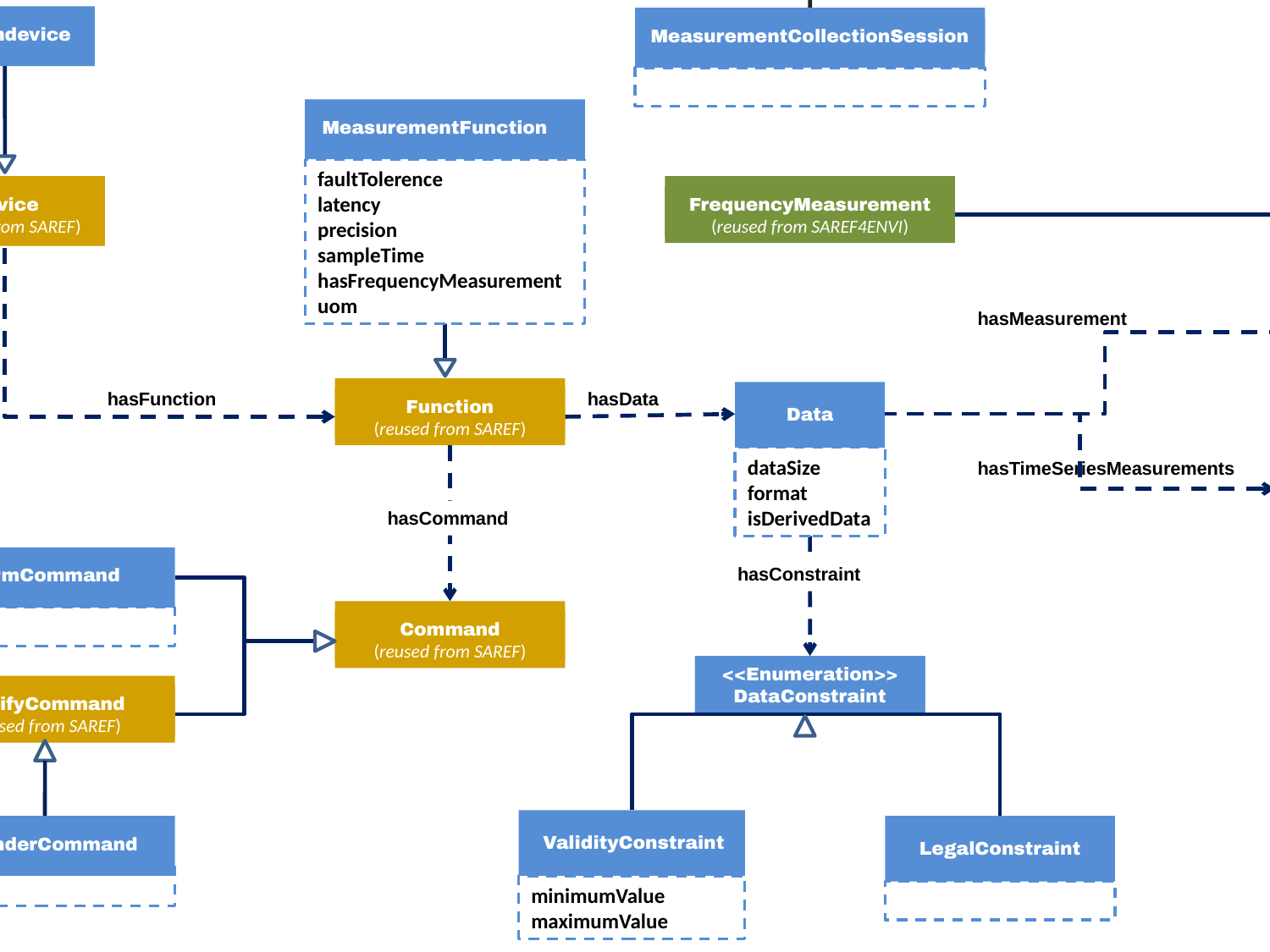

HealthActor
hasParticipant

Healthdevice

MeasurementCollectionSession

MeasurementFunction

faultTolerence
latency
precision
sampleTime
hasFrequencyMeasurement
uom

FrequencyMeasurement
(reused from SAREF4ENVI)
Device
(reused from SAREF)

hasMeasurement
Measurement
(reused from SAREF)

Function
(reused from SAREF)
hasFunction
hasData

Data
dataSize
format
isDerivedData
hasTimeSeriesMeasurements

TimeSeriesMeasurements
hasCommand

hasConstraint
AlarmCommand

Command
(reused from SAREF)

<<Enumeration>>
DataConstraint

NotifyCommand
(reused from SAREF)

ValidityConstraint
ReminderCommand
LegalConstraint

minimumValue
maximumValue